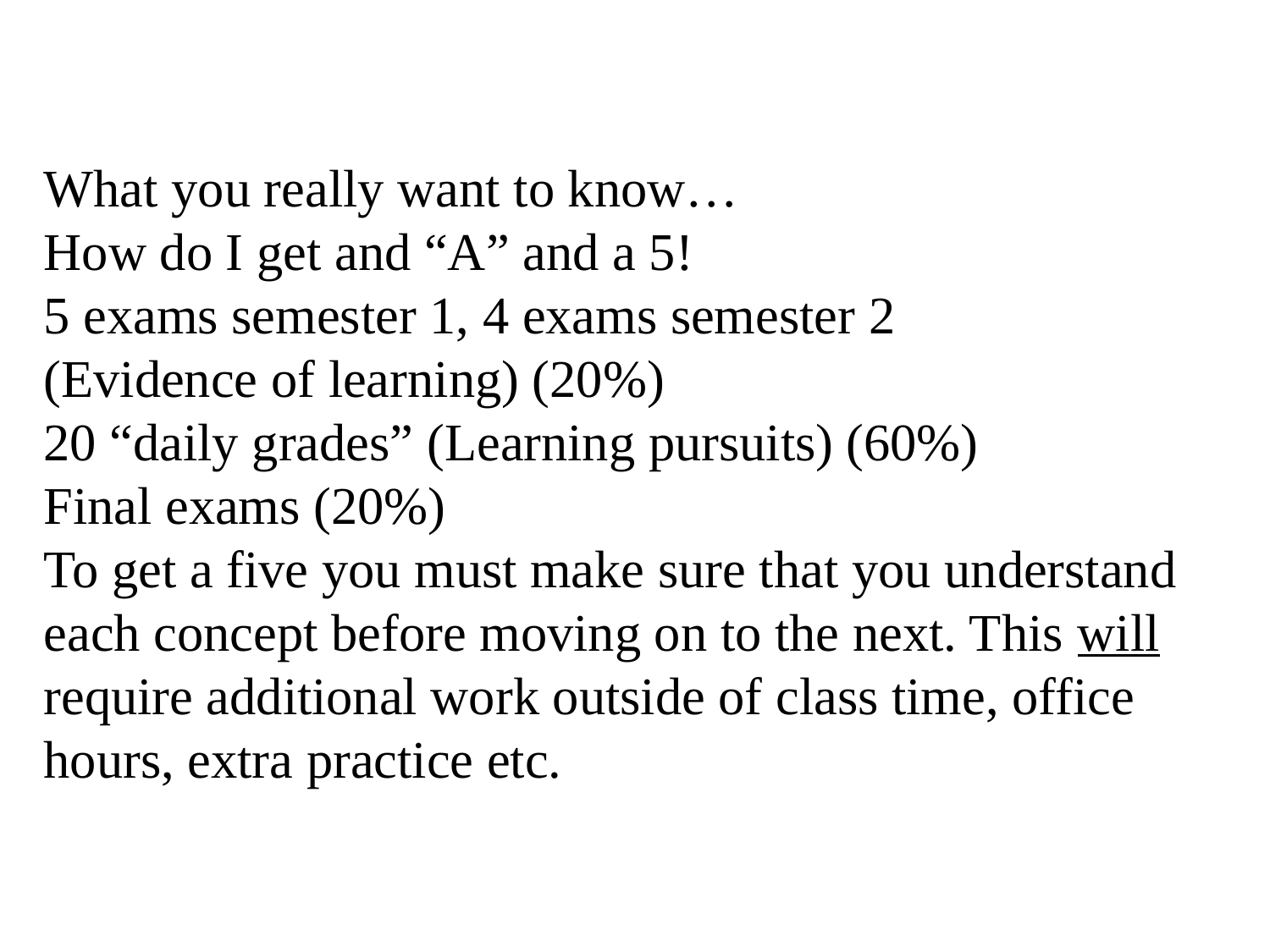

What you really want to know…
How do I get and “A” and a 5!
5 exams semester 1, 4 exams semester 2
(Evidence of learning) (20%)
20 “daily grades” (Learning pursuits) (60%)
Final exams (20%)
To get a five you must make sure that you understand each concept before moving on to the next. This will require additional work outside of class time, office hours, extra practice etc.